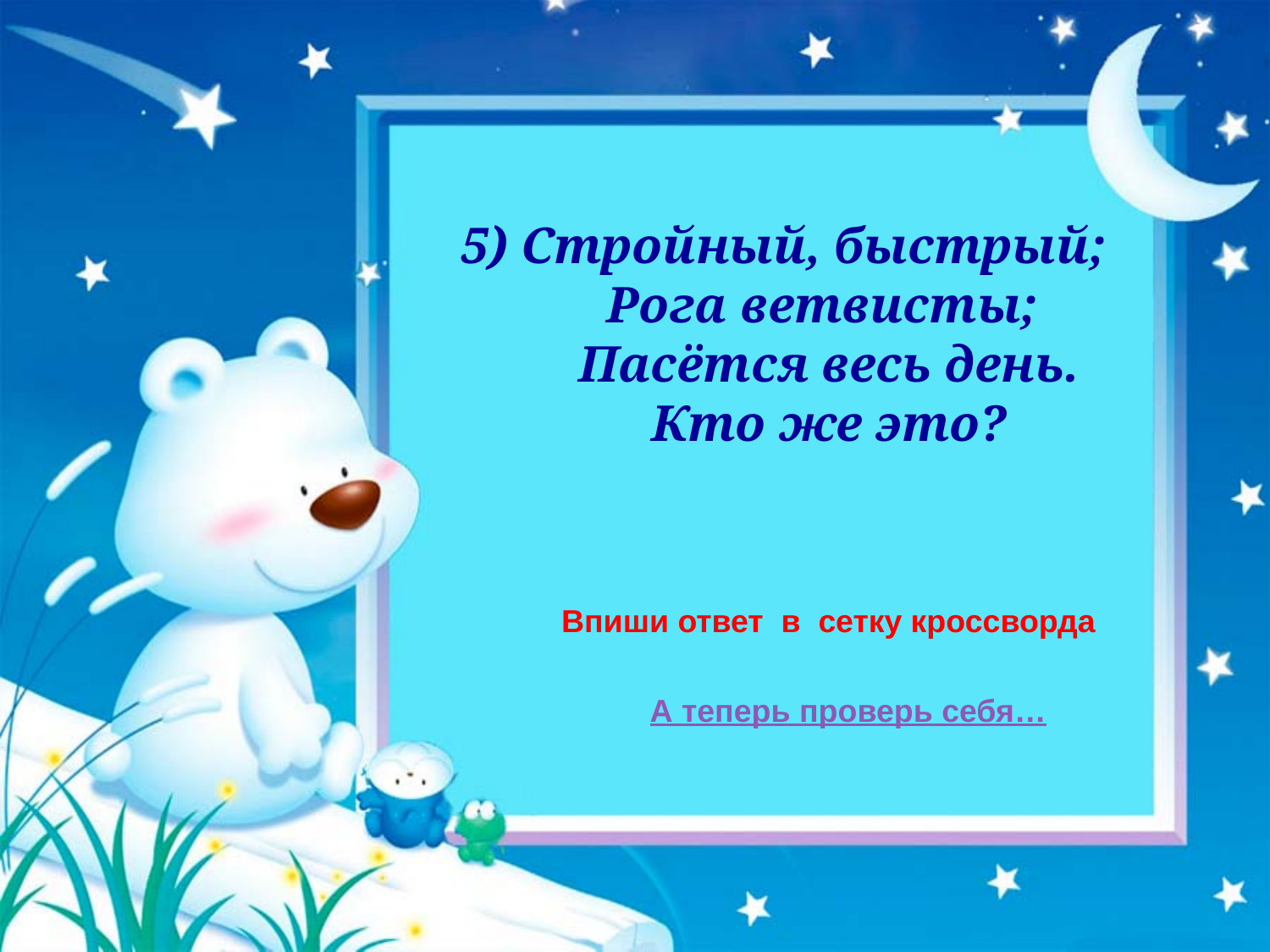

5) Стройный, быстрый;
      Рога ветвисты;
       Пасётся весь день.
       Кто же это?
Впиши ответ  в  сетку кроссворда
А теперь проверь себя…